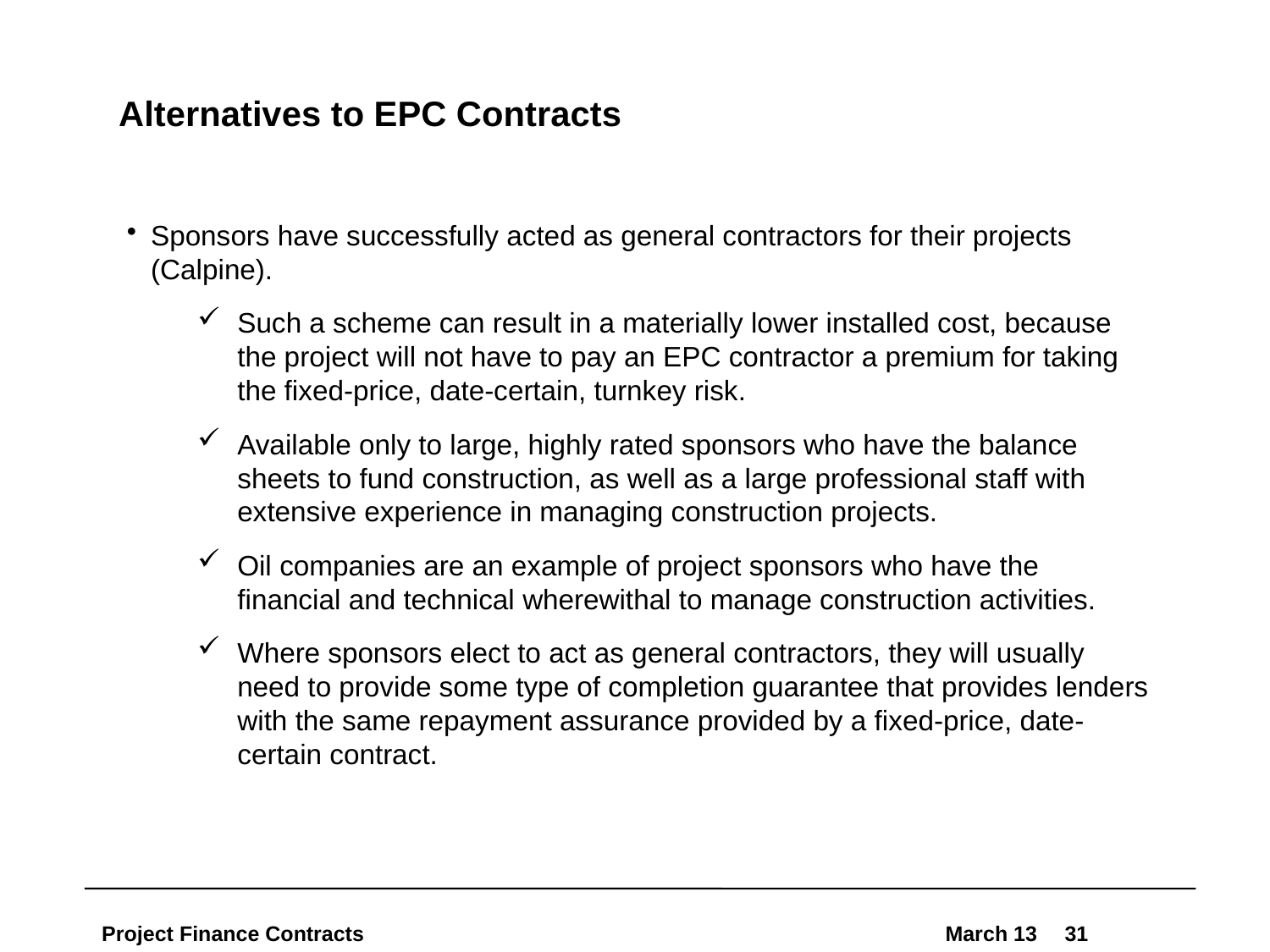

# Alternatives to EPC Contracts
Sponsors have successfully acted as general contractors for their projects (Calpine).
Such a scheme can result in a materially lower installed cost, because the project will not have to pay an EPC contractor a premium for taking the fixed-price, date-certain, turnkey risk.
Available only to large, highly rated sponsors who have the balance sheets to fund construction, as well as a large professional staff with extensive experience in managing construction projects.
Oil companies are an example of project sponsors who have the financial and technical wherewithal to manage construction activities.
Where sponsors elect to act as general contractors, they will usually need to provide some type of completion guarantee that provides lenders with the same repayment assurance provided by a fixed-price, date-certain contract.